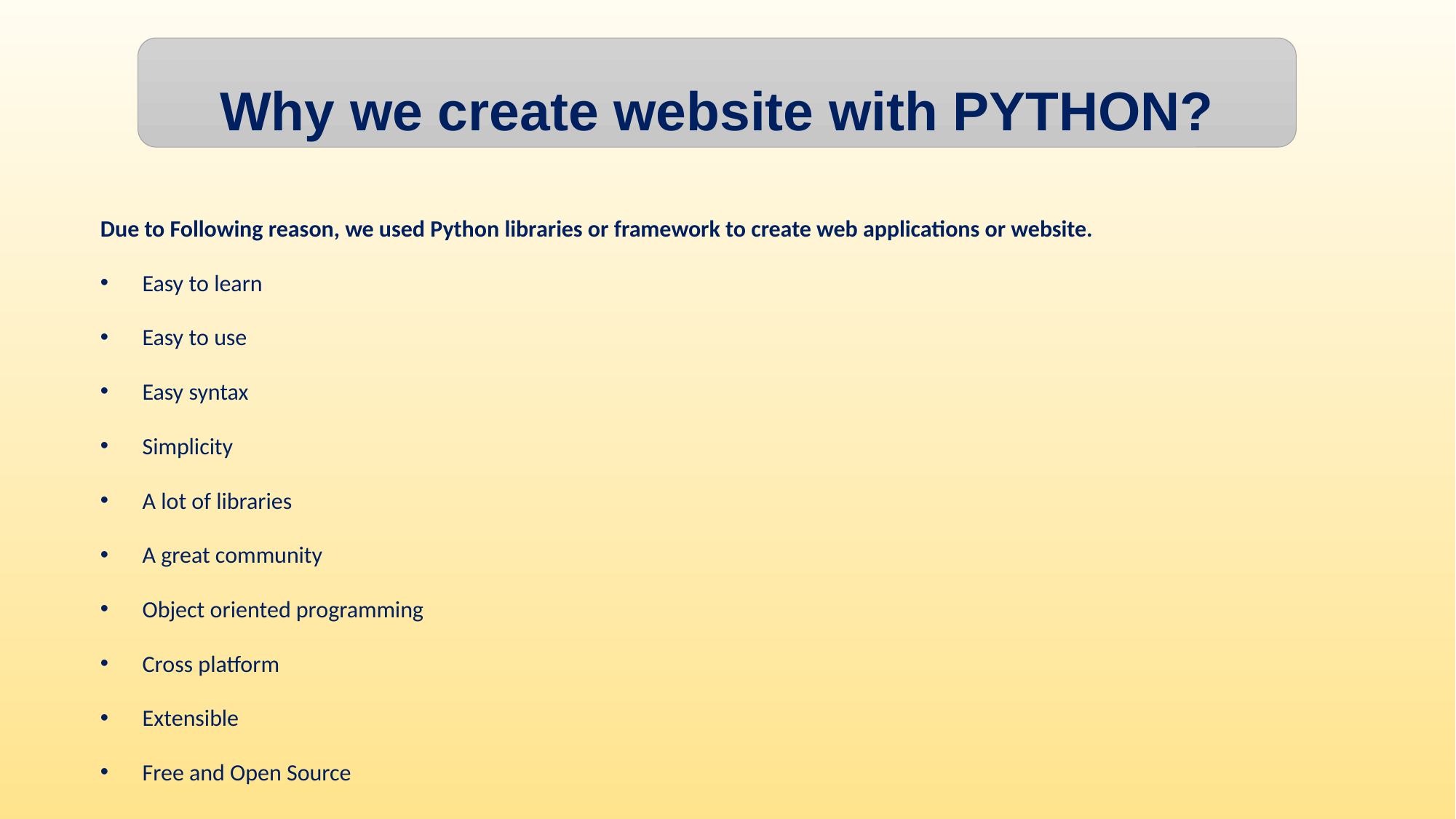

Why we create website with PYTHON?
Due to Following reason, we used Python libraries or framework to create web applications or website.
Easy to learn
Easy to use
Easy syntax
Simplicity
A lot of libraries
A great community
Object oriented programming
Cross platform
Extensible
Free and Open Source